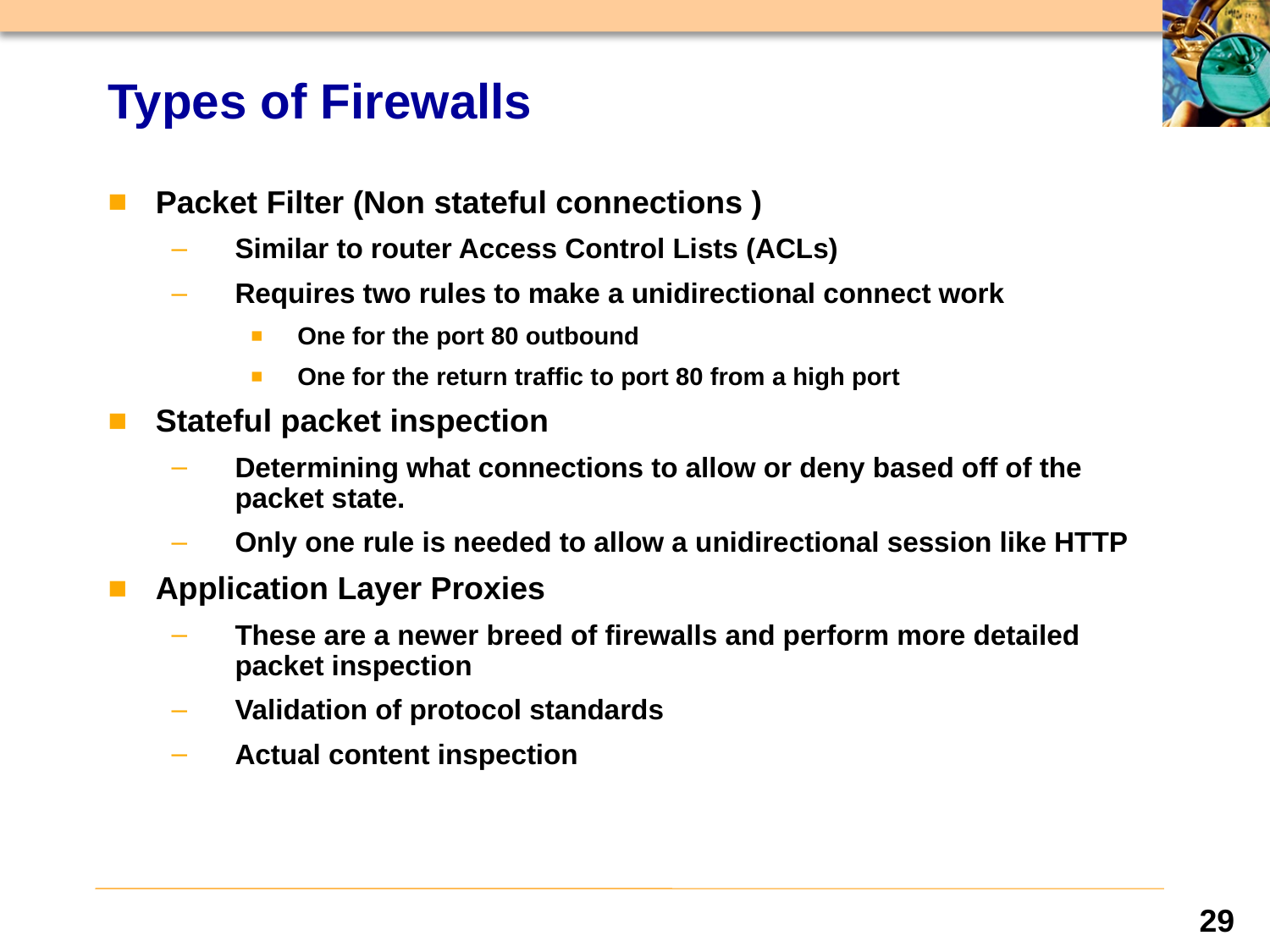

# Types of Firewalls
Packet Filter (Non stateful connections )
Similar to router Access Control Lists (ACLs)
Requires two rules to make a unidirectional connect work
One for the port 80 outbound
One for the return traffic to port 80 from a high port
Stateful packet inspection
Determining what connections to allow or deny based off of the packet state.
Only one rule is needed to allow a unidirectional session like HTTP
Application Layer Proxies
These are a newer breed of firewalls and perform more detailed packet inspection
Validation of protocol standards
Actual content inspection